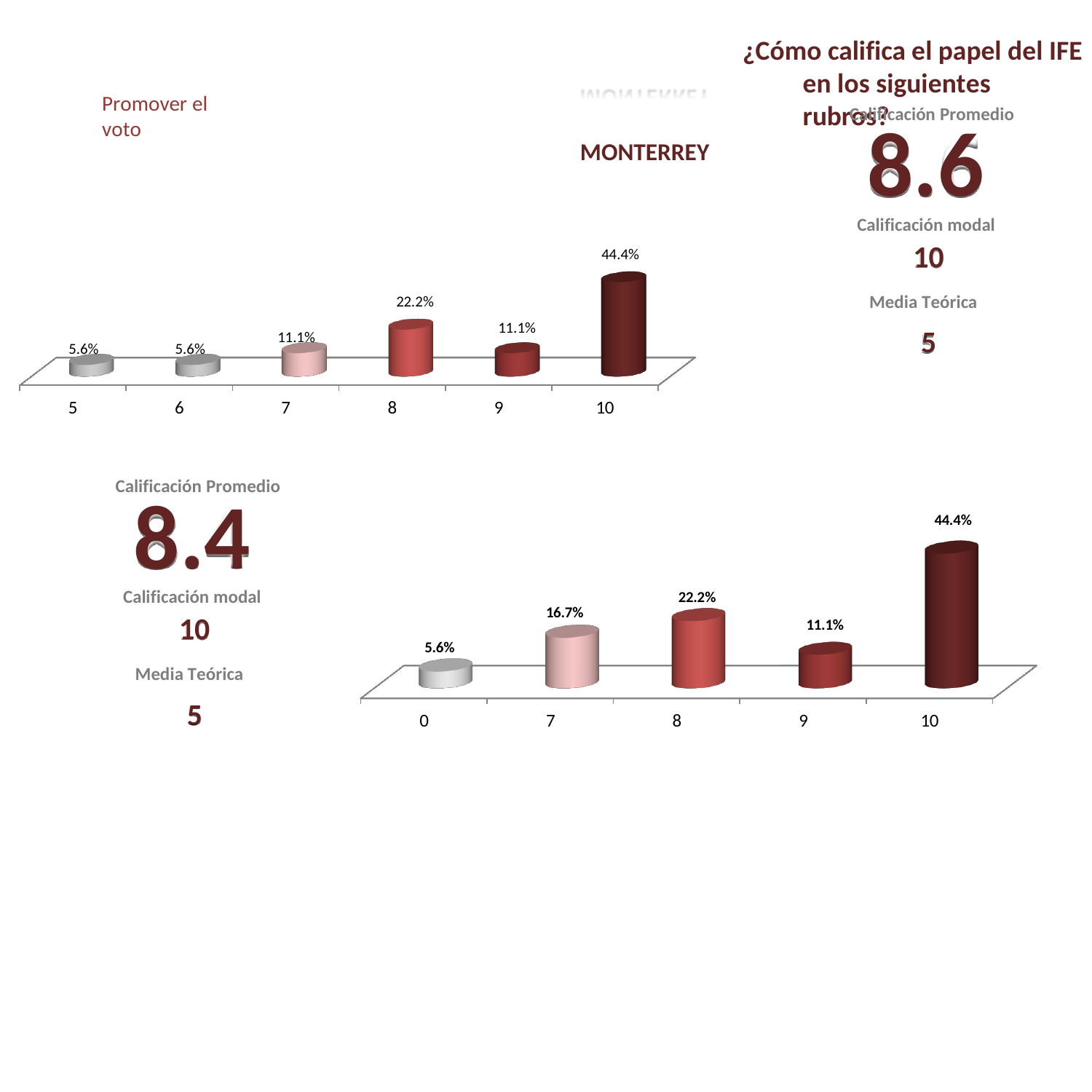

¿Cómo califica el papel del IFE
en los siguientes rubros?
MONTERREY

Promover el voto
Calificación Promedio
8.6
Calificación modal
10

Media Teórica

5

44.4%
22.2%

11.1%
11.1%
5.6%
5.6%

5
6
7
8
9
10

Calificación Promedio
8.4
Calificación modal

44.4%
22.2%

16.7%
10

Media Teórica
11.1%
5.6%

5

0
7
8
9
10